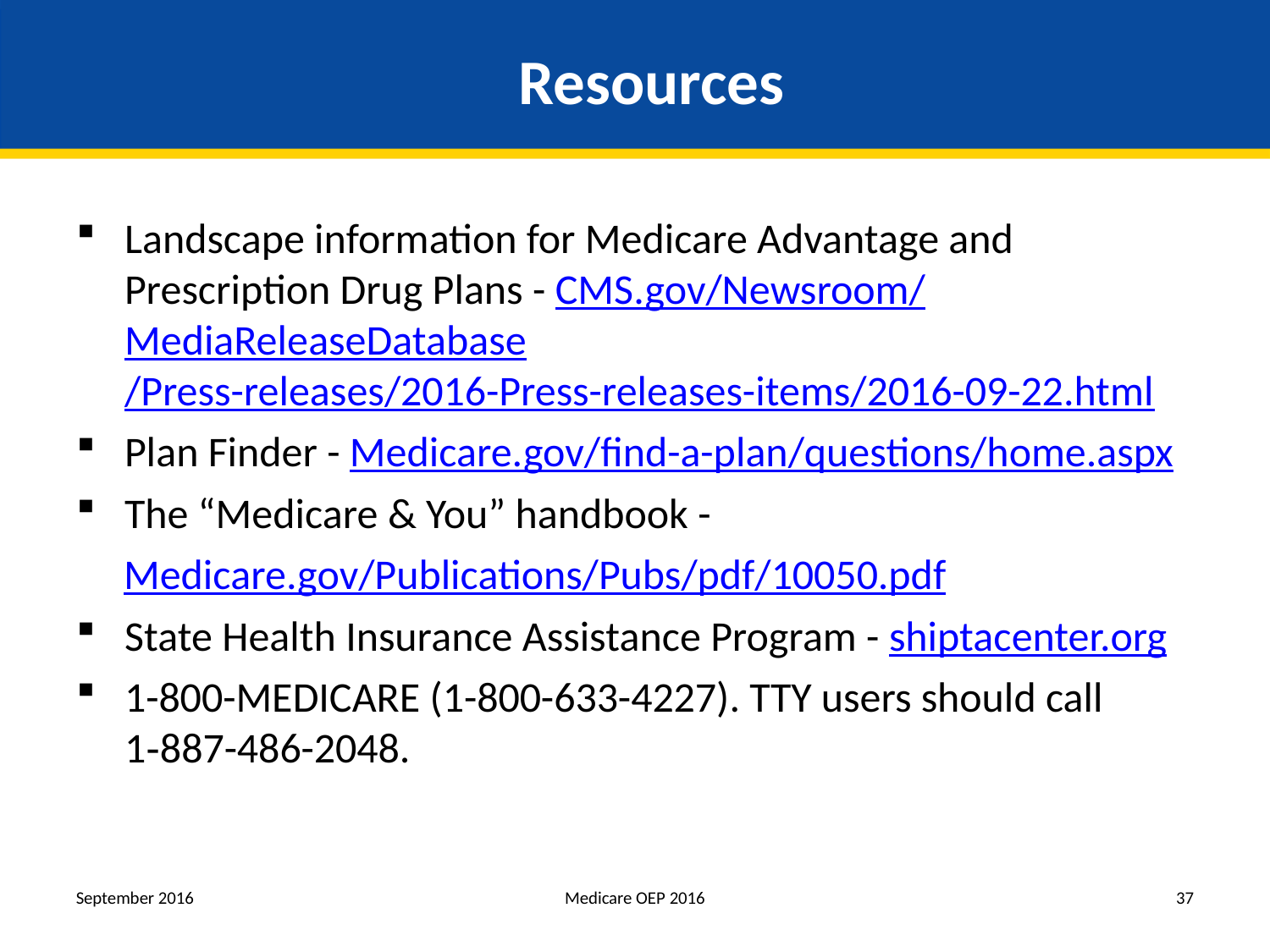

# Resources
Landscape information for Medicare Advantage and Prescription Drug Plans - CMS.gov/Newsroom/MediaReleaseDatabase/Press-releases/2016-Press-releases-items/2016-09-22.html
Plan Finder - Medicare.gov/find-a-plan/questions/home.aspx
The “Medicare & You” handbook -
Medicare.gov/Publications/Pubs/pdf/10050.pdf
State Health Insurance Assistance Program - shiptacenter.org
1-800-MEDICARE (1-800-633-4227). TTY users should call 1‑887-486-2048.

September 2016
Medicare OEP 2016
37